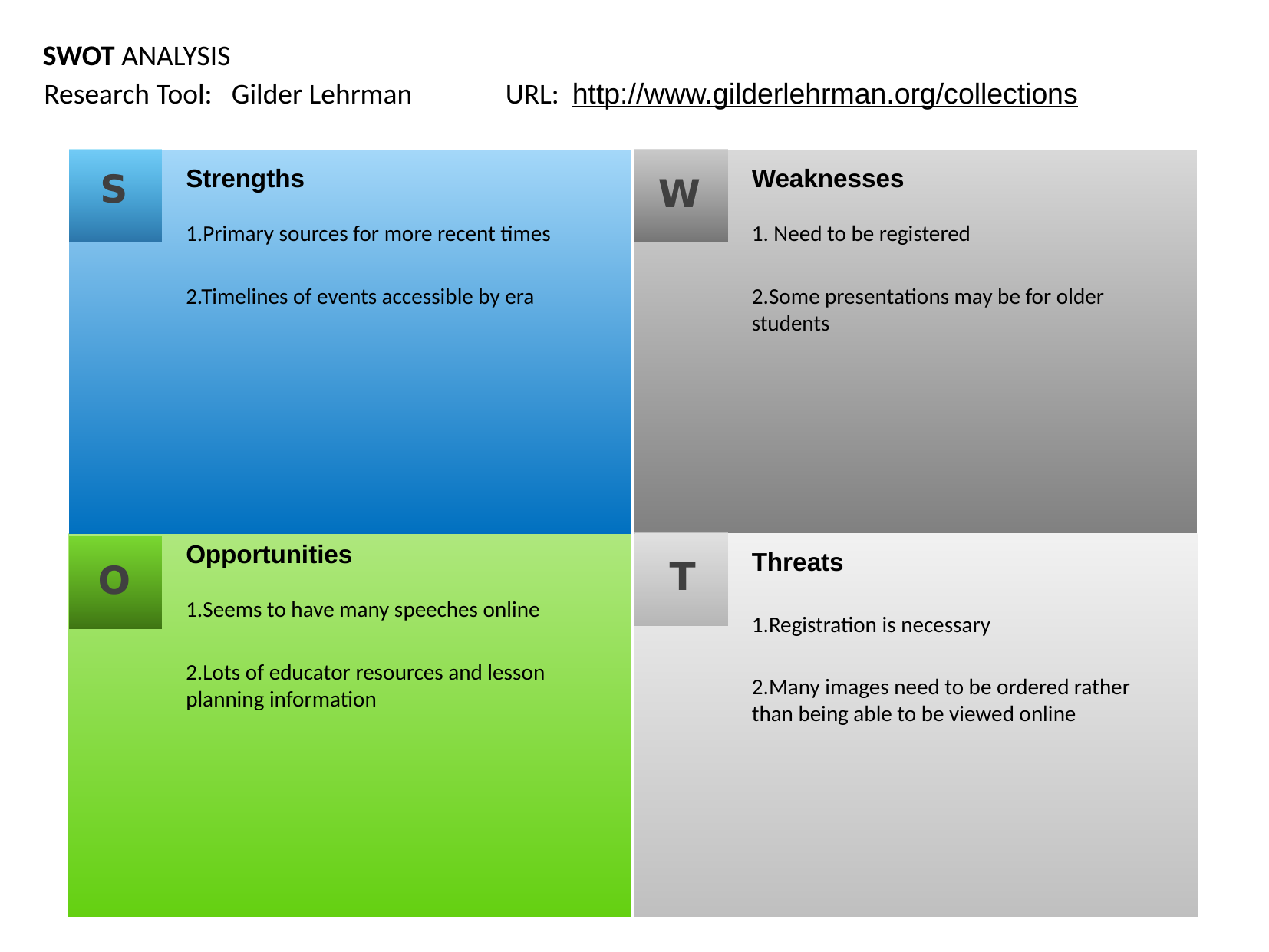

SWOT ANALYSIS
URL:  http://www.gilderlehrman.org/collections
Research Tool:   Gilder Lehrman

S

W
Strengths

1.Primary sources for more recent times

2.Timelines of events accessible by era

Weaknesses

1. Need to be registered

2.Some presentations may be for older students

T
Opportunities

1.Seems to have many speeches online

2.Lots of educator resources and lesson planning information

O
Threats

1.Registration is necessary

2.Many images need to be ordered rather than being able to be viewed online